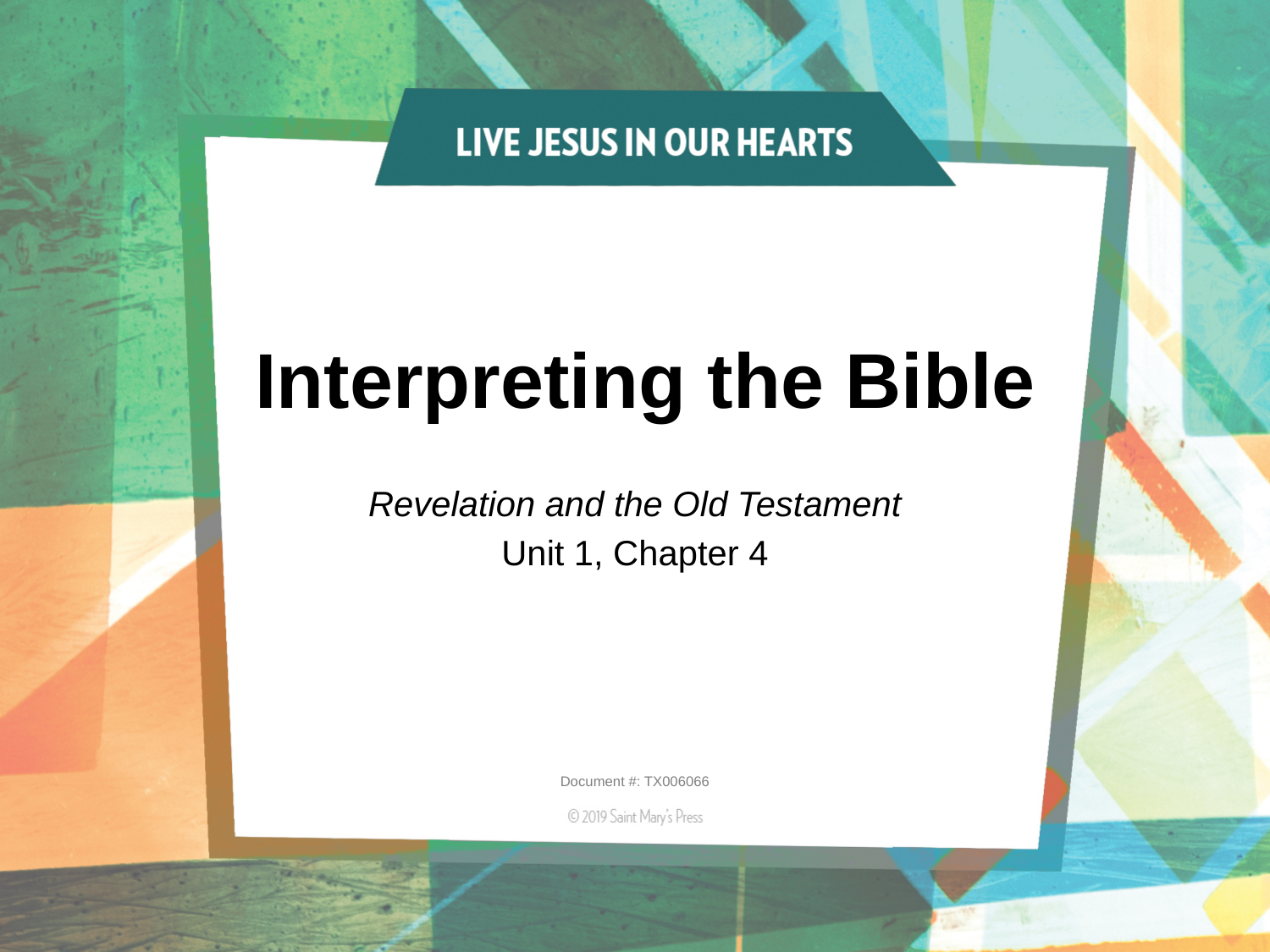

# Interpreting the Bible
Revelation and the Old Testament
Unit 1, Chapter 4
Document #: TX006066